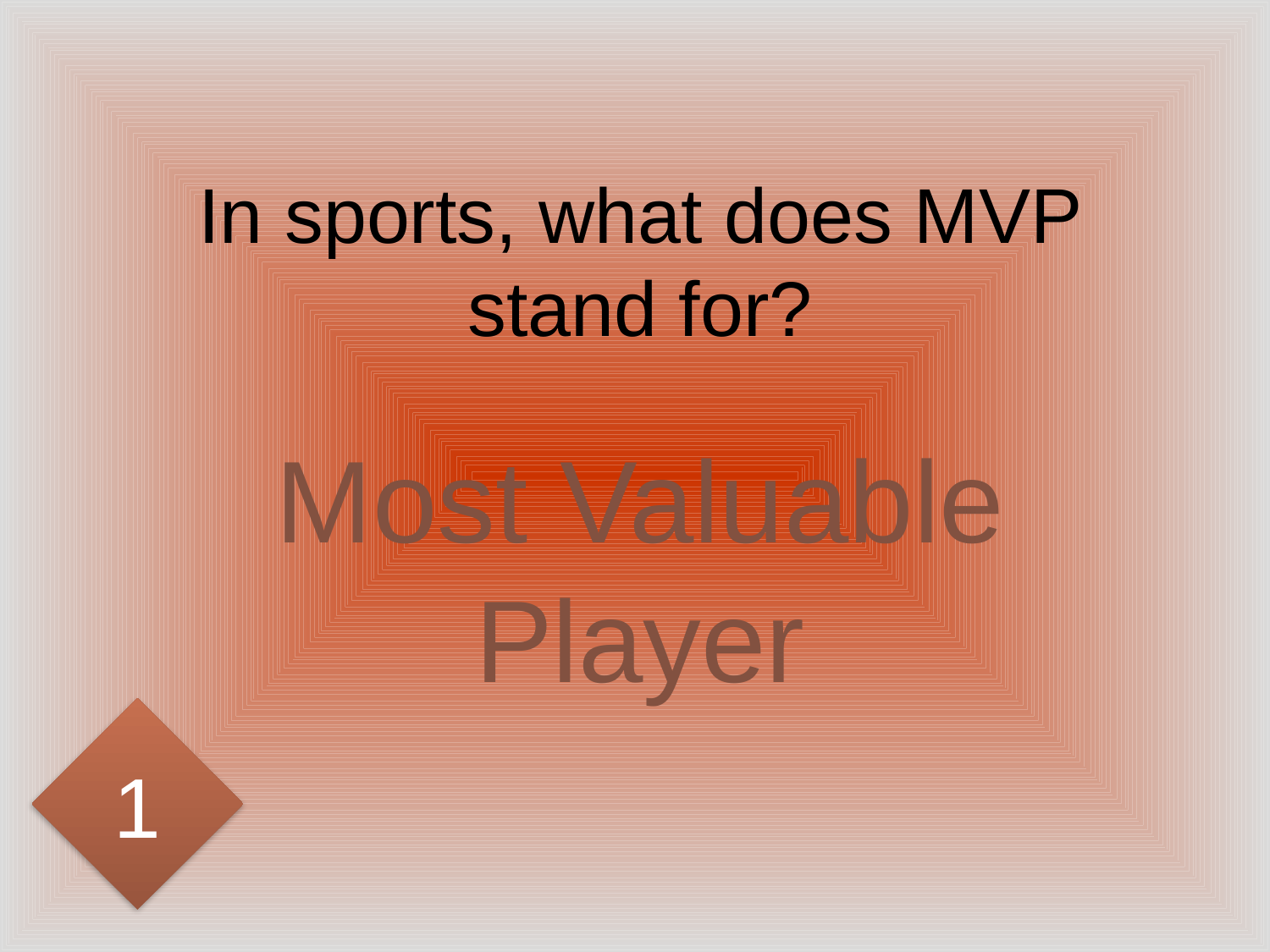

# In sports, what does MVP stand for?
Most Valuable Player
1